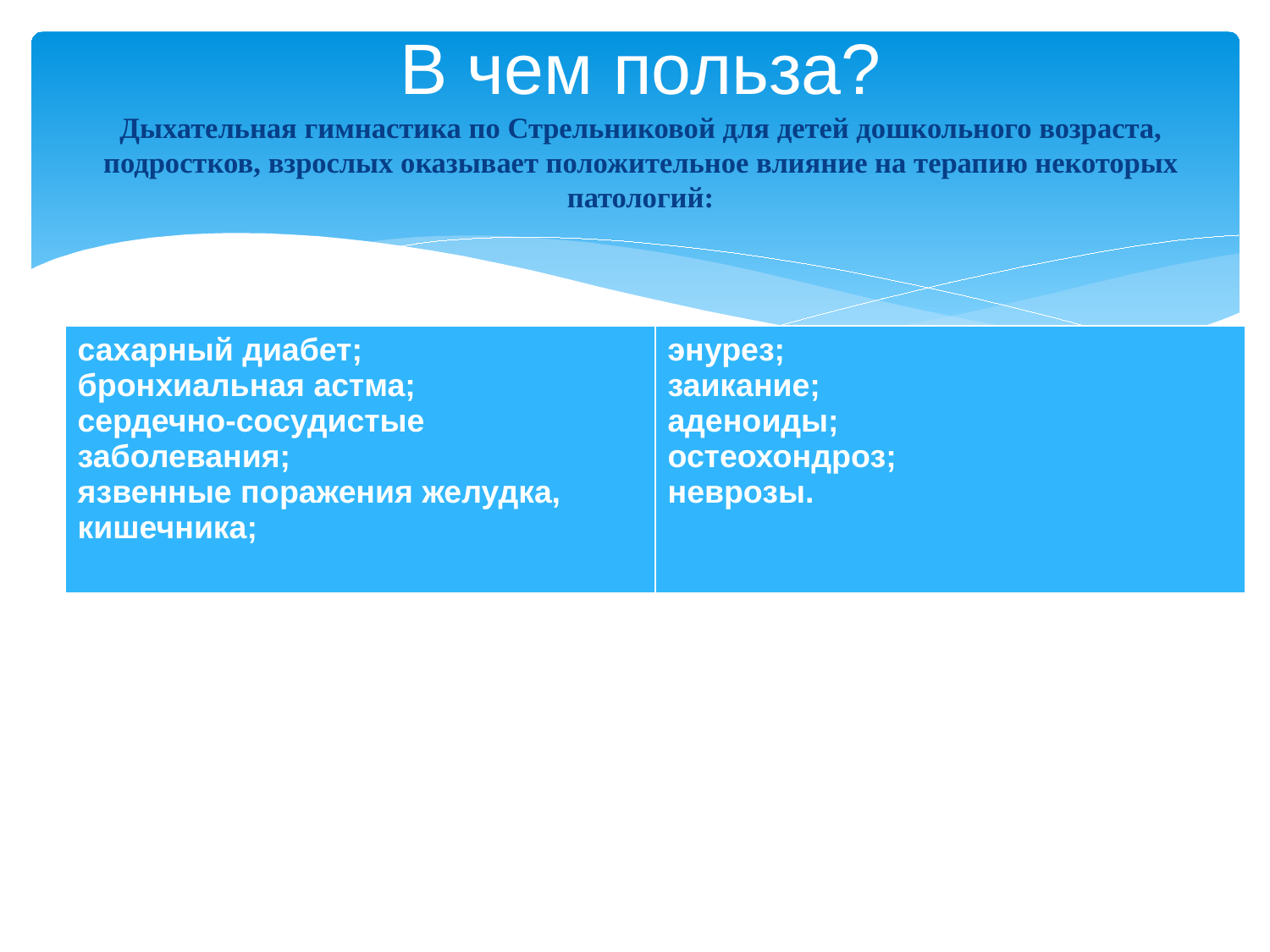

# В чем польза? Дыхательная гимнастика по Стрельниковой для детей дошкольного возраста, подростков, взрослых оказывает положительное влияние на терапию некоторых патологий:
| сахарный диабет; бронхиальная астма; сердечно-сосудистые заболевания; язвенные поражения желудка, кишечника; | энурез; заикание; аденоиды; остеохондроз; неврозы. |
| --- | --- |